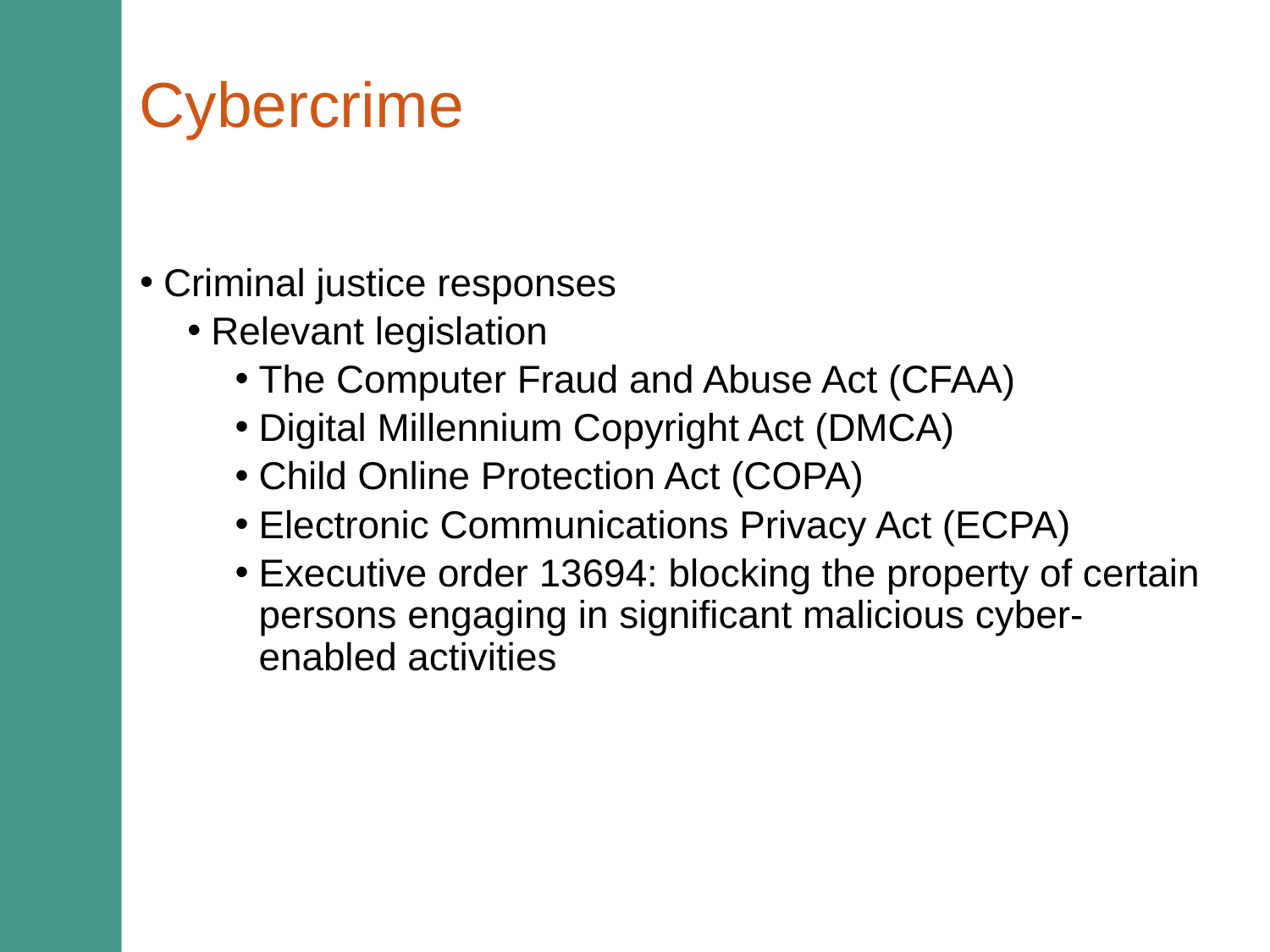

# Cybercrime
Criminal justice responses
Relevant legislation
The Computer Fraud and Abuse Act (CFAA)
Digital Millennium Copyright Act (DMCA)
Child Online Protection Act (COPA)
Electronic Communications Privacy Act (ECPA)
Executive order 13694: blocking the property of certain persons engaging in significant malicious cyber-enabled activities